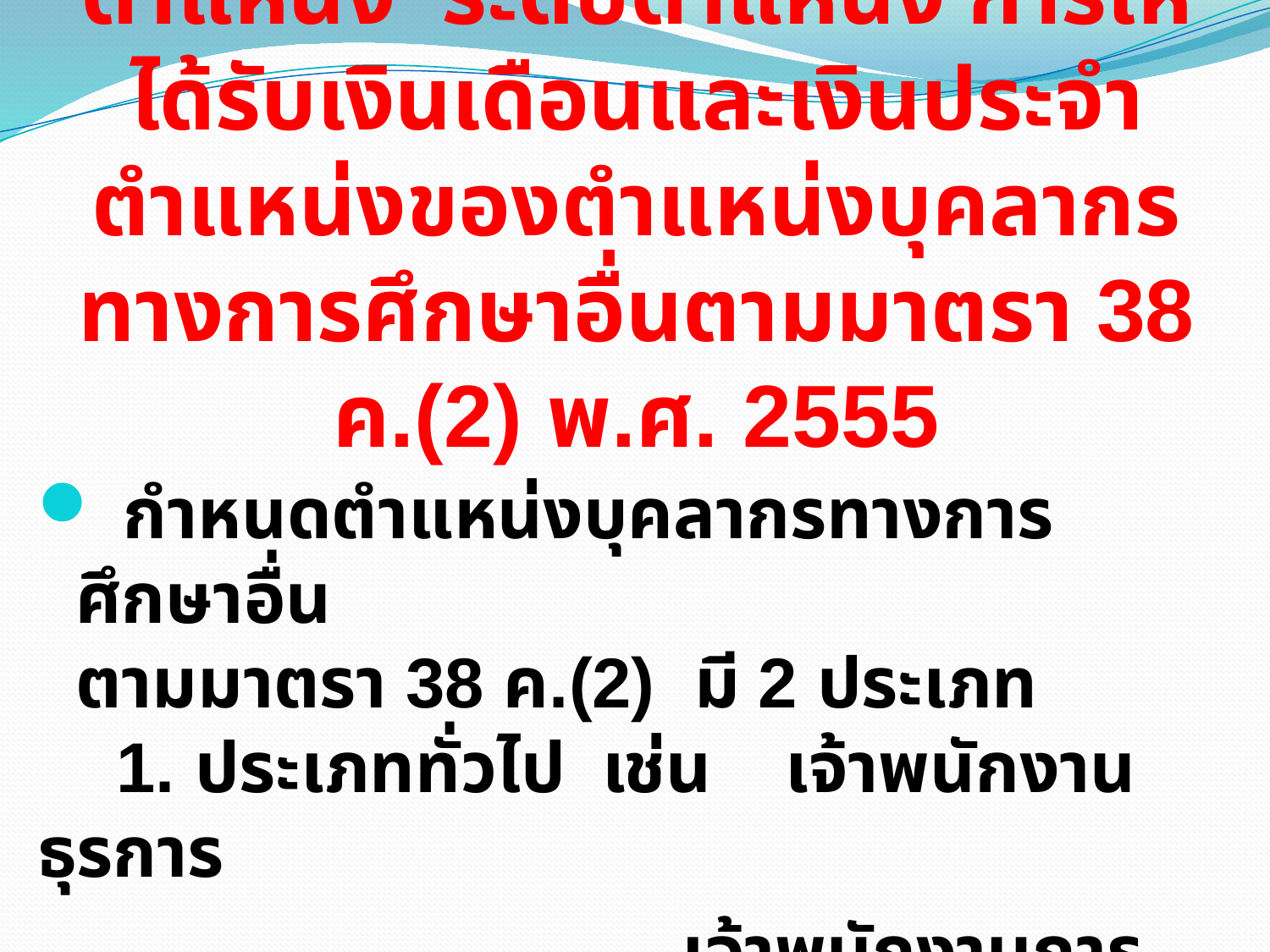

# กฎ ก.ค.ศ.การจัดประเภทตำแหน่ง  ระดับตำแหน่ง การให้ได้รับเงินเดือนและเงินประจำตำแหน่งของตำแหน่งบุคลากรทางการศึกษาอื่นตามมาตรา 38 ค.(2) พ.ศ. 2555
 กำหนดตำแหน่งบุคลากรทางการศึกษาอื่น
ตามมาตรา 38 ค.(2)  มี 2 ประเภท
    1. ประเภททั่วไป  เช่น    เจ้าพนักงานธุรการ
                                   เจ้าพนักงานการเงินและบัญชี
                                   เจ้าพนักงานพัสดุ